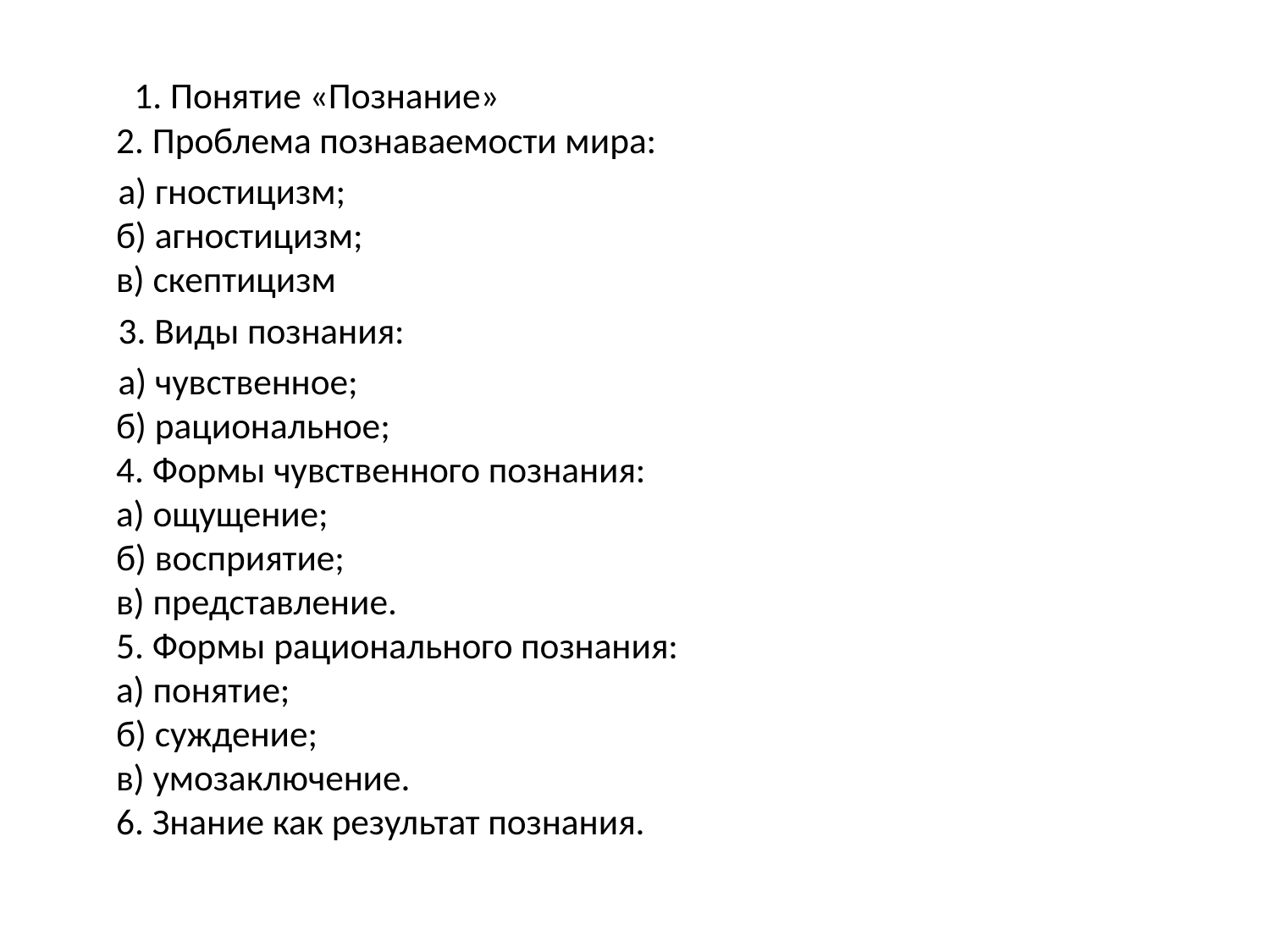

1. Понятие «Познание»
2. Проблема познаваемости мира:
а) гностицизм;
б) агностицизм;
в) скептицизм
3. Виды познания:
а) чувственное;
б) рациональное;
4. Формы чувственного познания:
а) ощущение;
б) восприятие;
в) представление.
5. Формы рационального познания:
а) понятие;
б) суждение;
в) умозаключение.
6. Знание как результат познания.